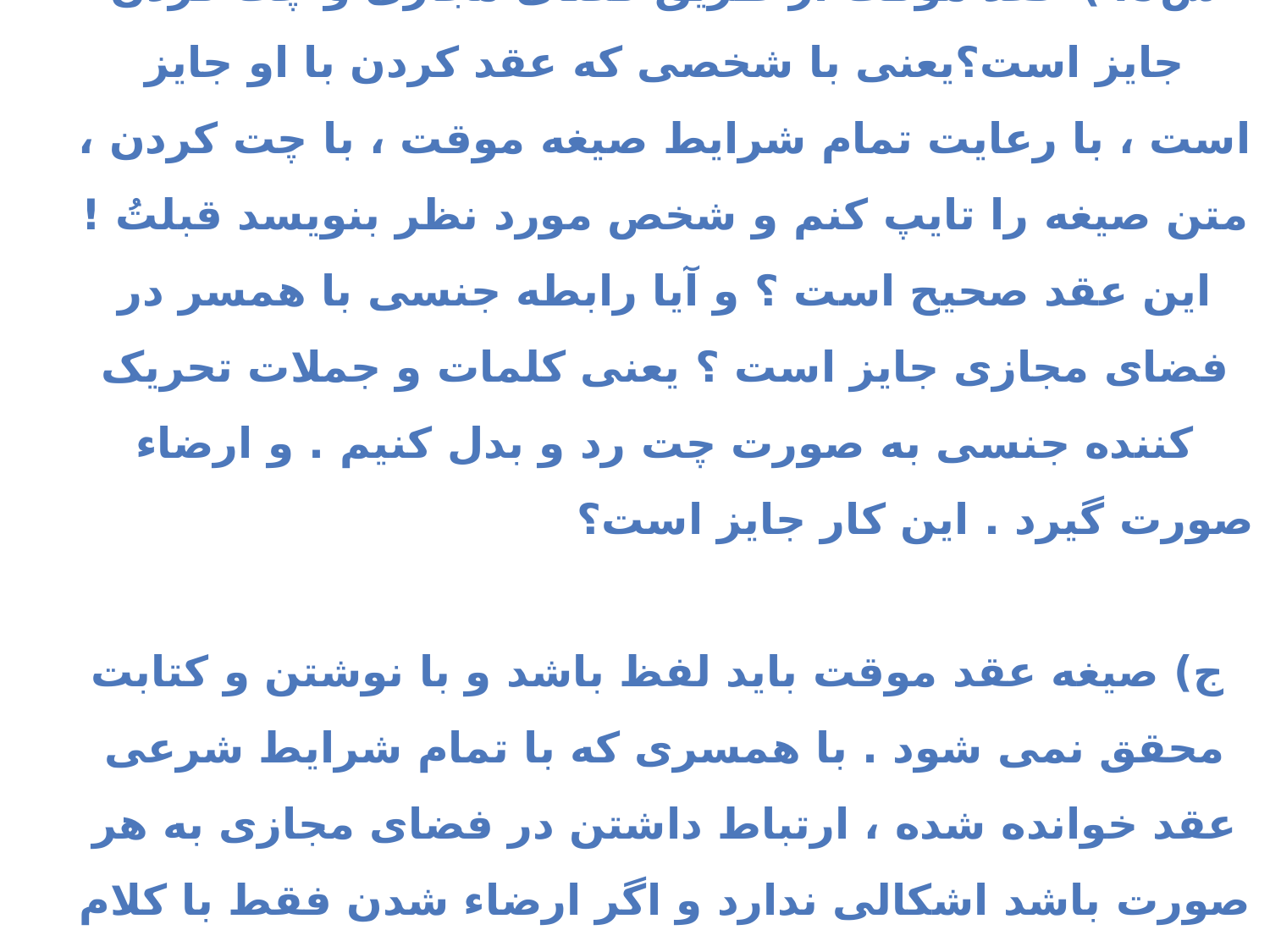

# س49) عقد موقت از طریق فضای مجازی و چت کردن جایز است؟یعنی با شخصی که عقد کردن با او جایز است ، با رعایت تمام شرایط صیغه موقت ، با چت کردن ، متن صیغه را تایپ کنم و شخص مورد نظر بنویسد قبلتُ ! این عقد صحیح است ؟ و آیا رابطه جنسی با همسر در فضای مجازی جایز است ؟ یعنی کلمات و جملات تحریک کننده جنسی به صورت چت رد و بدل کنیم . و ارضاء صورت گیرد . این کار جایز است؟ ج) صیغه عقد موقت باید لفظ باشد و با نوشتن و کتابت محقق نمی شود . با همسری که با تمام شرایط شرعی عقد خوانده شده ، ارتباط داشتن در فضای مجازی به هر صورت باشد اشکالی ندارد و اگر ارضاء شدن فقط با کلام یا نوشته باشد و از اعضاء بدن خود برای ارضاء شدن استفاده نکند اشکالی ندارد.